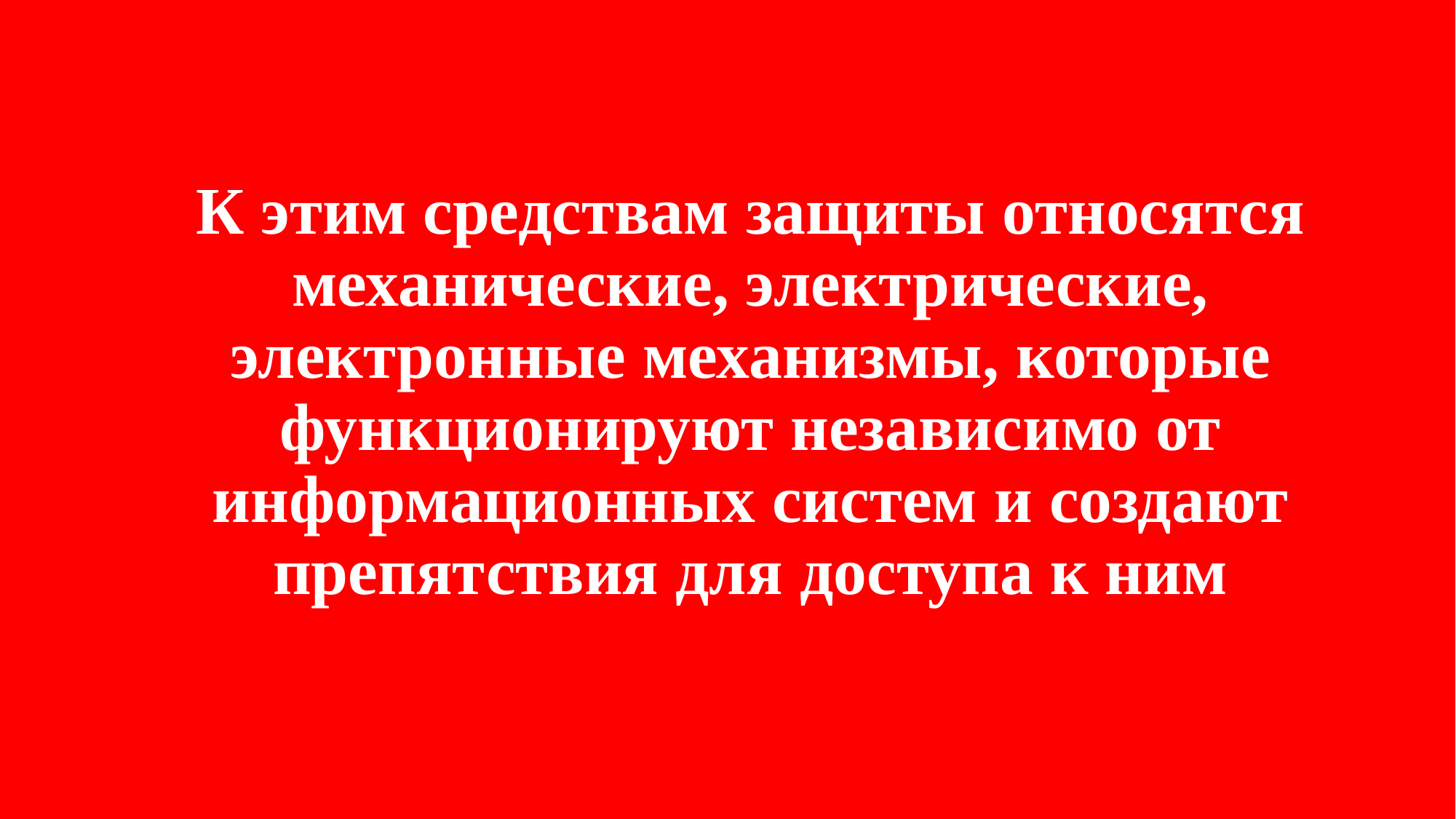

# К этим средствам защиты относятся механические, электрические, электронные механизмы, которые функционируют независимо от информационных систем и создают препятствия для доступа к ним